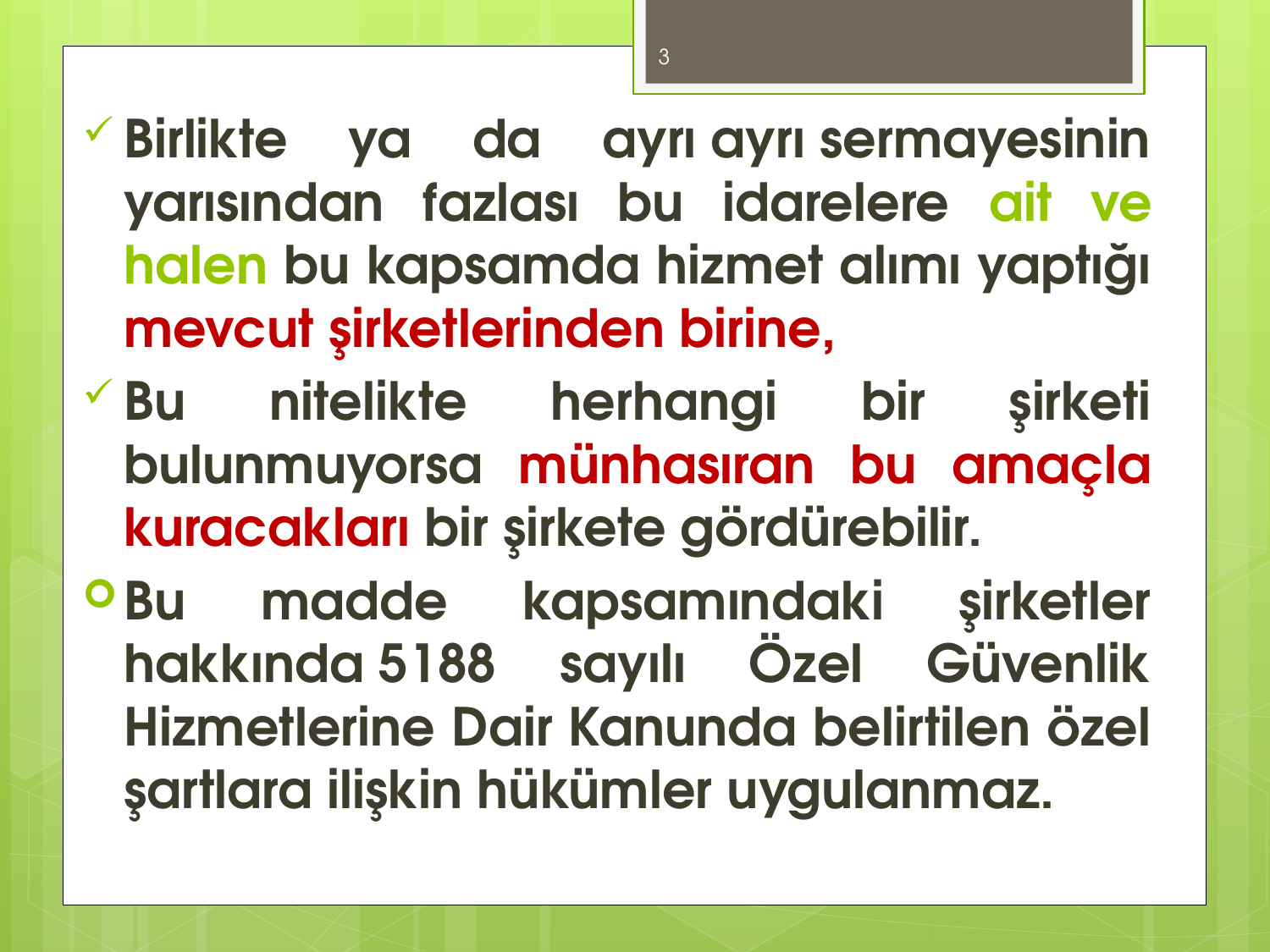

3
Birlikte ya da ayrı ayrı sermayesinin yarısından fazlası bu idarelere ait ve halen bu kapsamda hizmet alımı yaptığı mevcut şirketlerinden birine,
Bu nitelikte herhangi bir şirketi bulunmuyorsa münhasıran bu amaçla kuracakları bir şirkete gördürebilir.
Bu madde kapsamındaki şirketler hakkında 5188 sayılı Özel Güvenlik Hizmetlerine Dair Kanunda belirtilen özel şartlara ilişkin hükümler uygulanmaz.